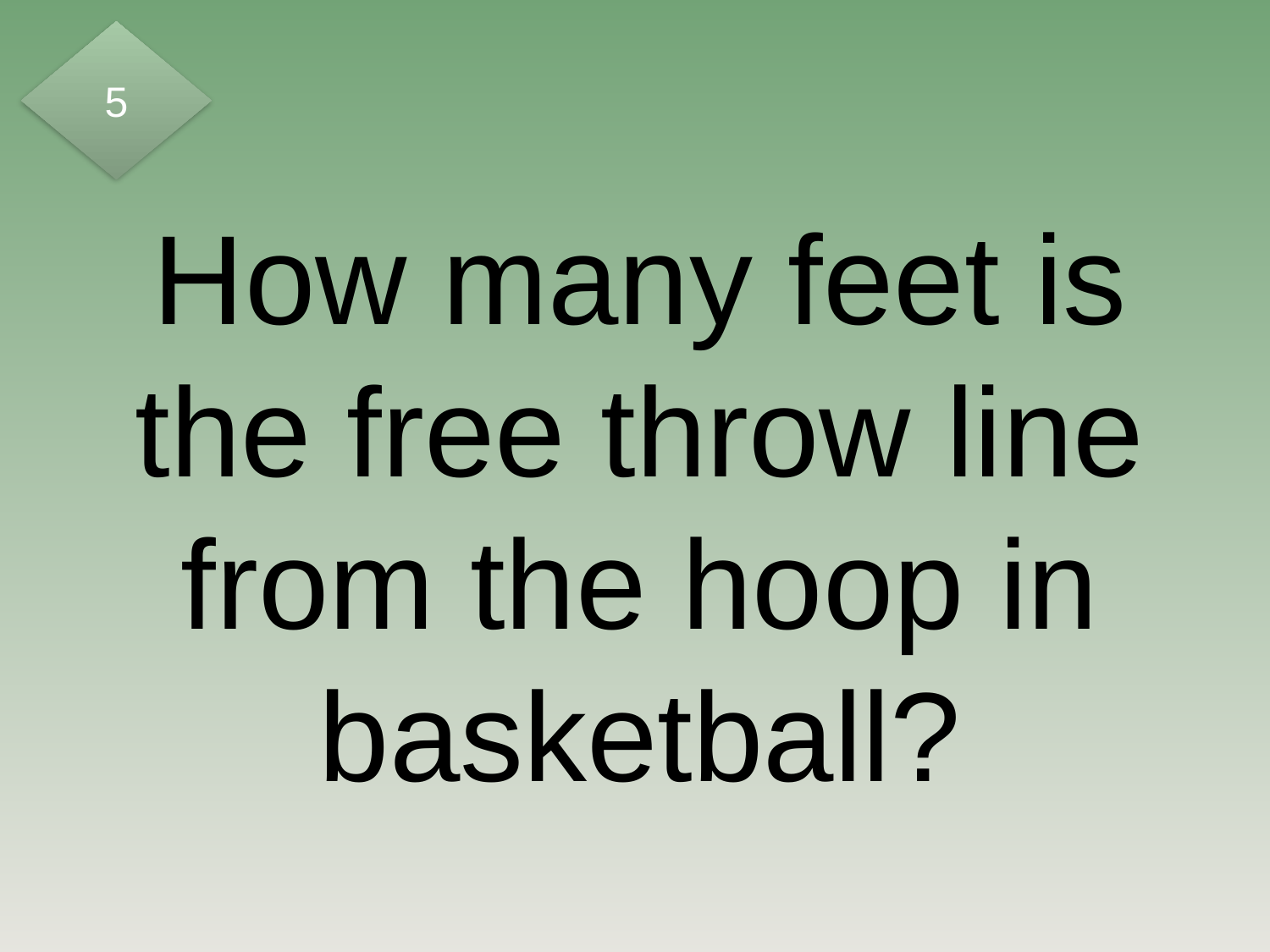

5
# How many feet is the free throw line from the hoop in basketball?